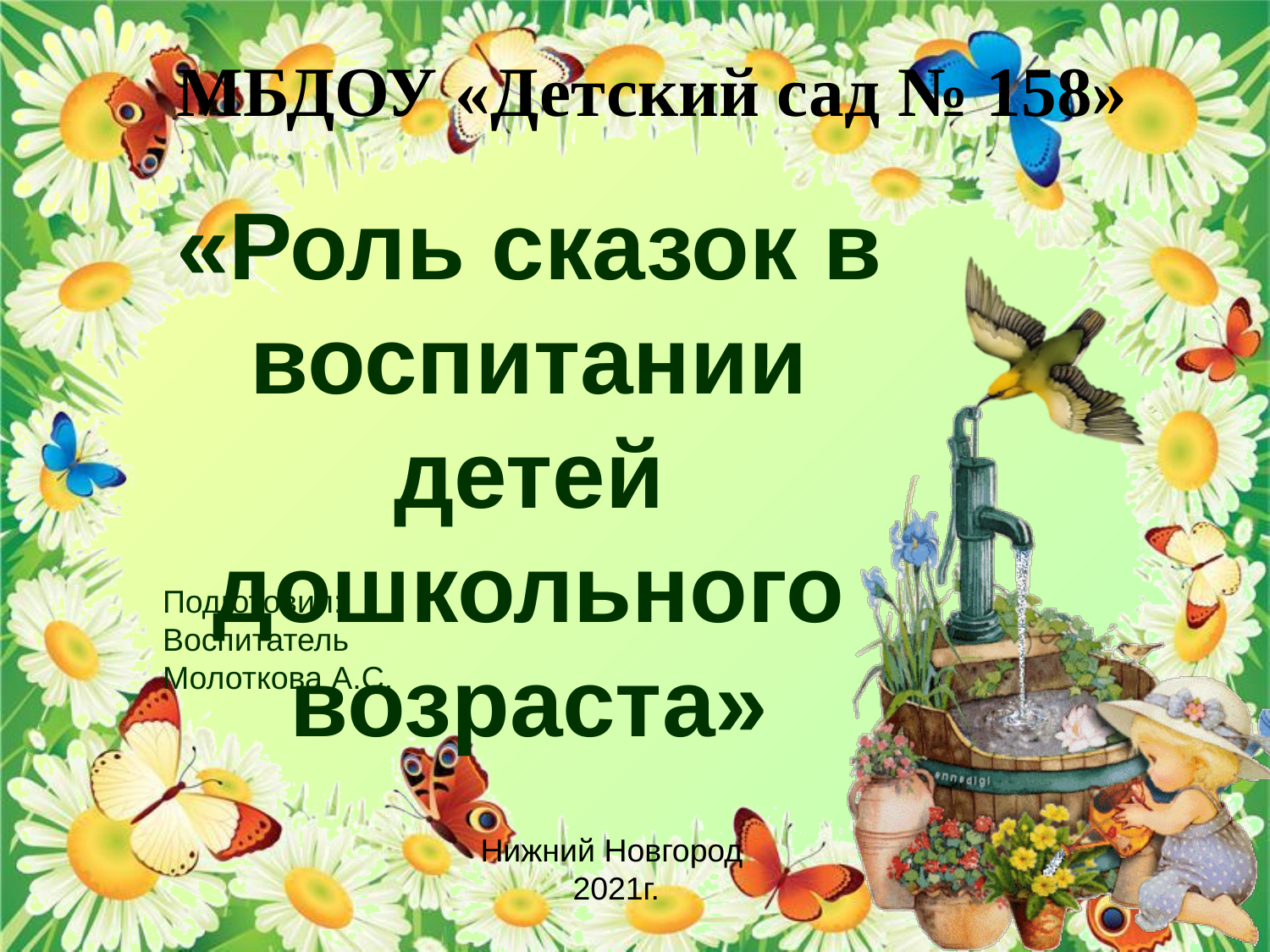

МБДОУ «Детский сад № 158»
«Роль сказок в воспитании детей дошкольного возраста»
Подготовил:
Воспитатель
Молоткова А.С.

Нижний Новгород
2021г.